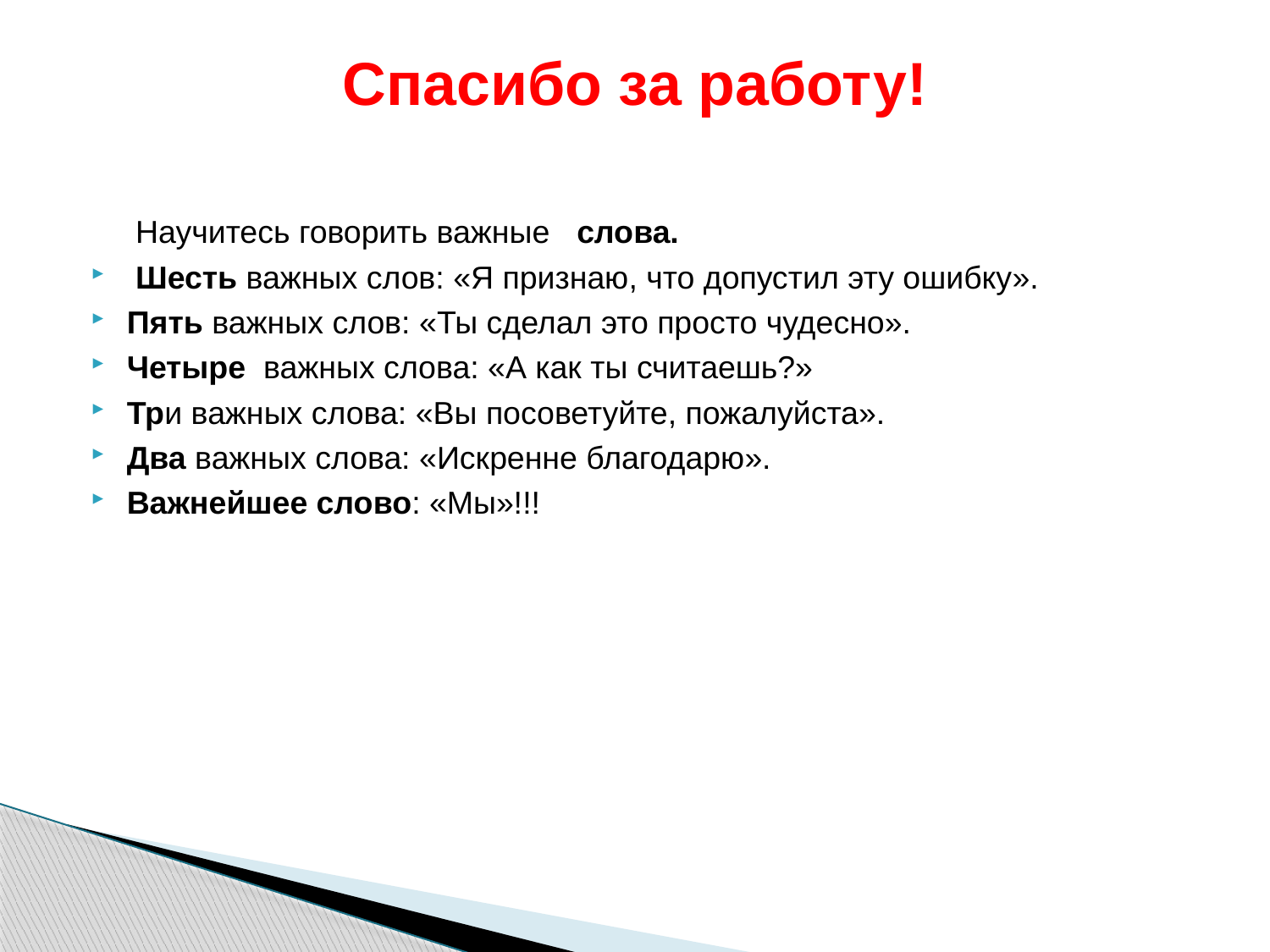

# Спасибо за работу!
     Научитесь говорить важные   слова.
 Шесть важных слов: «Я признаю, что допустил эту ошибку».
Пять важных слов: «Ты сделал это просто чудесно».
Четыре  важных слова: «А как ты считаешь?»
Три важных слова: «Вы посоветуйте, пожалуйста».
Два важных слова: «Искренне благодарю».
Важнейшее слово: «Мы»!!!